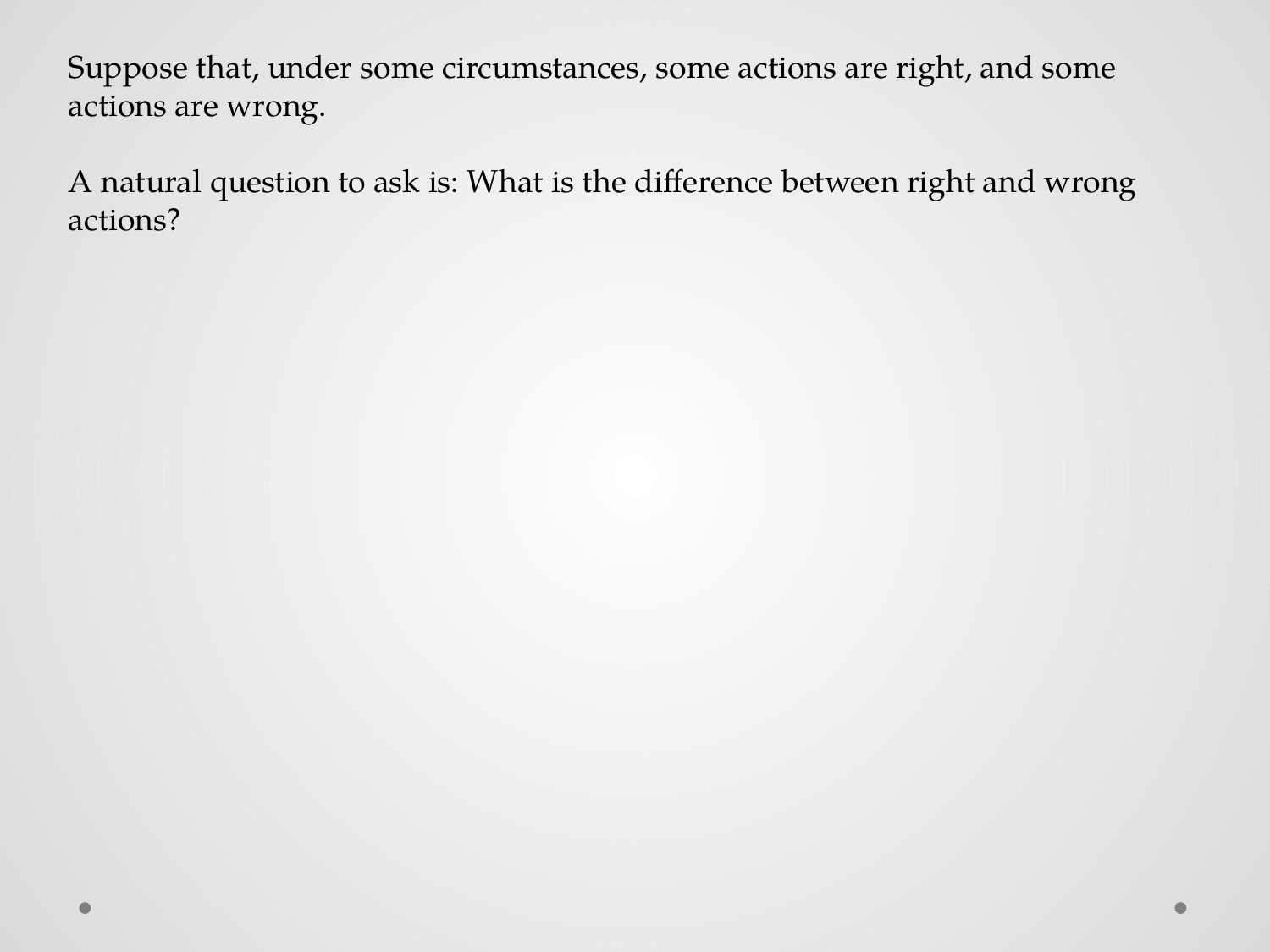

Suppose that, under some circumstances, some actions are right, and some actions are wrong.

A natural question to ask is: What is the difference between right and wrong actions?